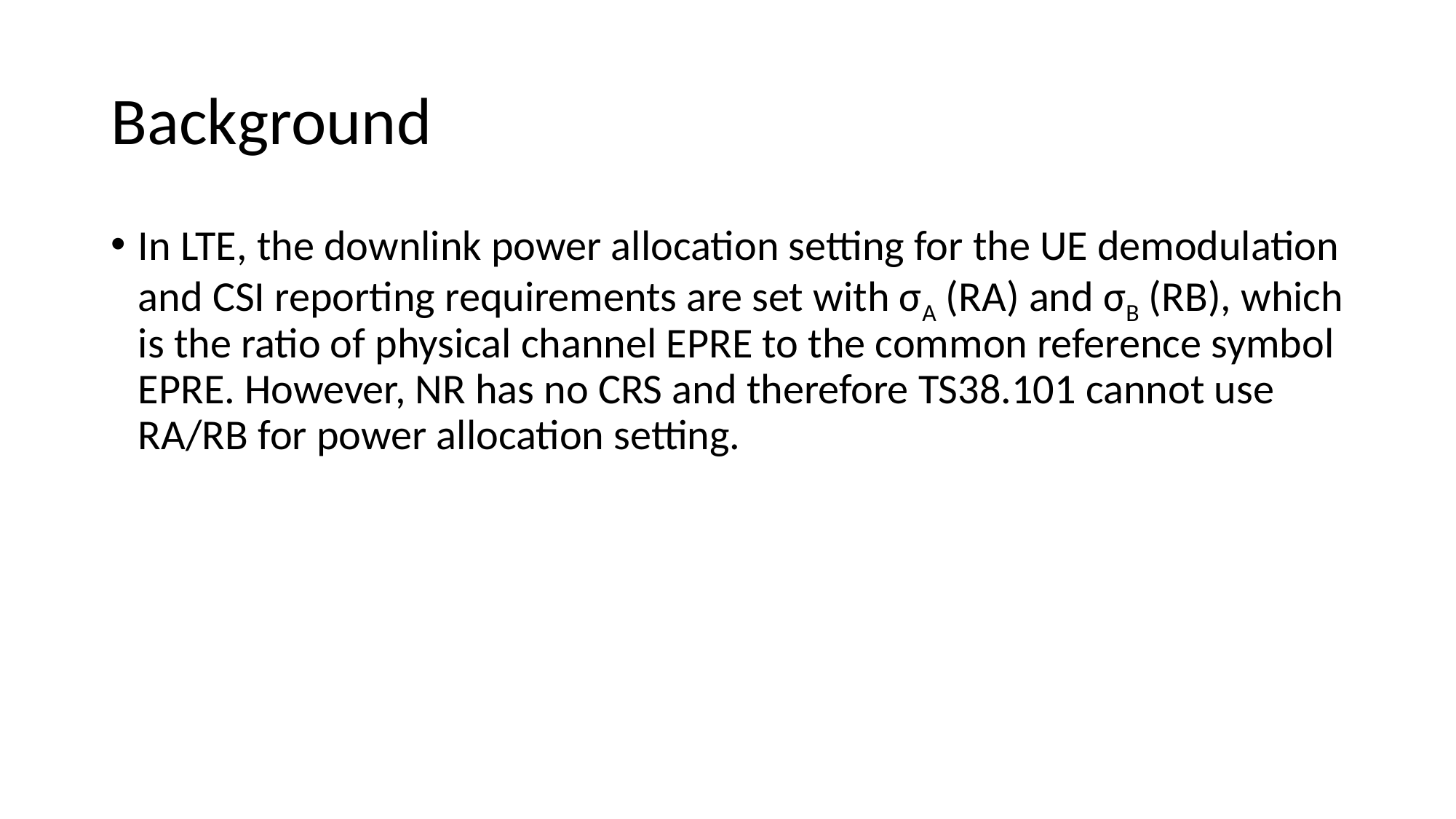

# Background
In LTE, the downlink power allocation setting for the UE demodulation and CSI reporting requirements are set with σA (RA) and σB (RB), which is the ratio of physical channel EPRE to the common reference symbol EPRE. However, NR has no CRS and therefore TS38.101 cannot use RA/RB for power allocation setting.